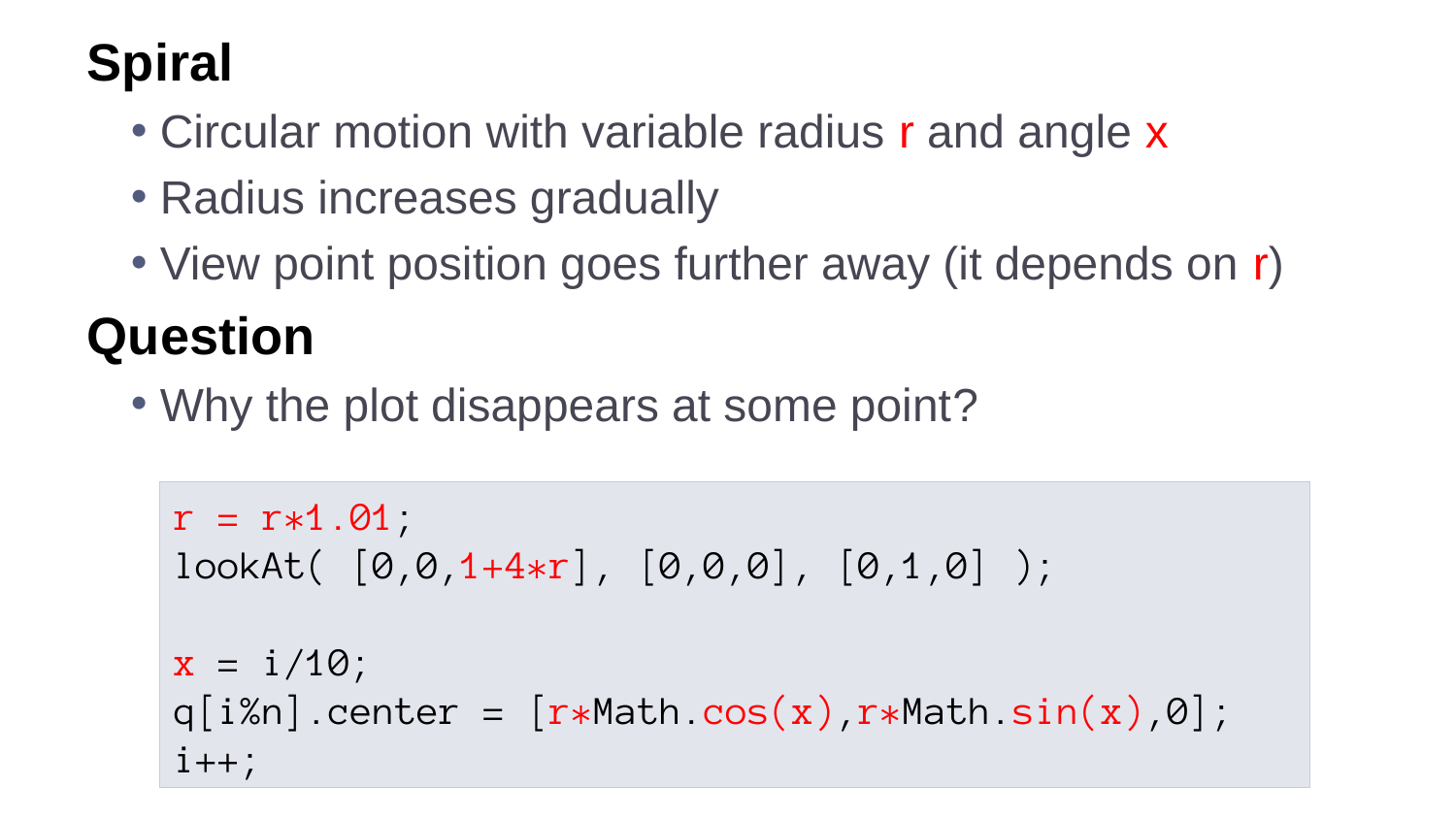

Spiral
Circular motion with variable radius r and angle x
Radius increases gradually
View point position goes further away (it depends on r)
Question
Why the plot disappears at some point?
r = r*1.01;
lookAt( [0,0,1+4*r], [0,0,0], [0,1,0] );

x = i/10;
q[i%n].center = [r*Math.cos(x),r*Math.sin(x),0];
i++;